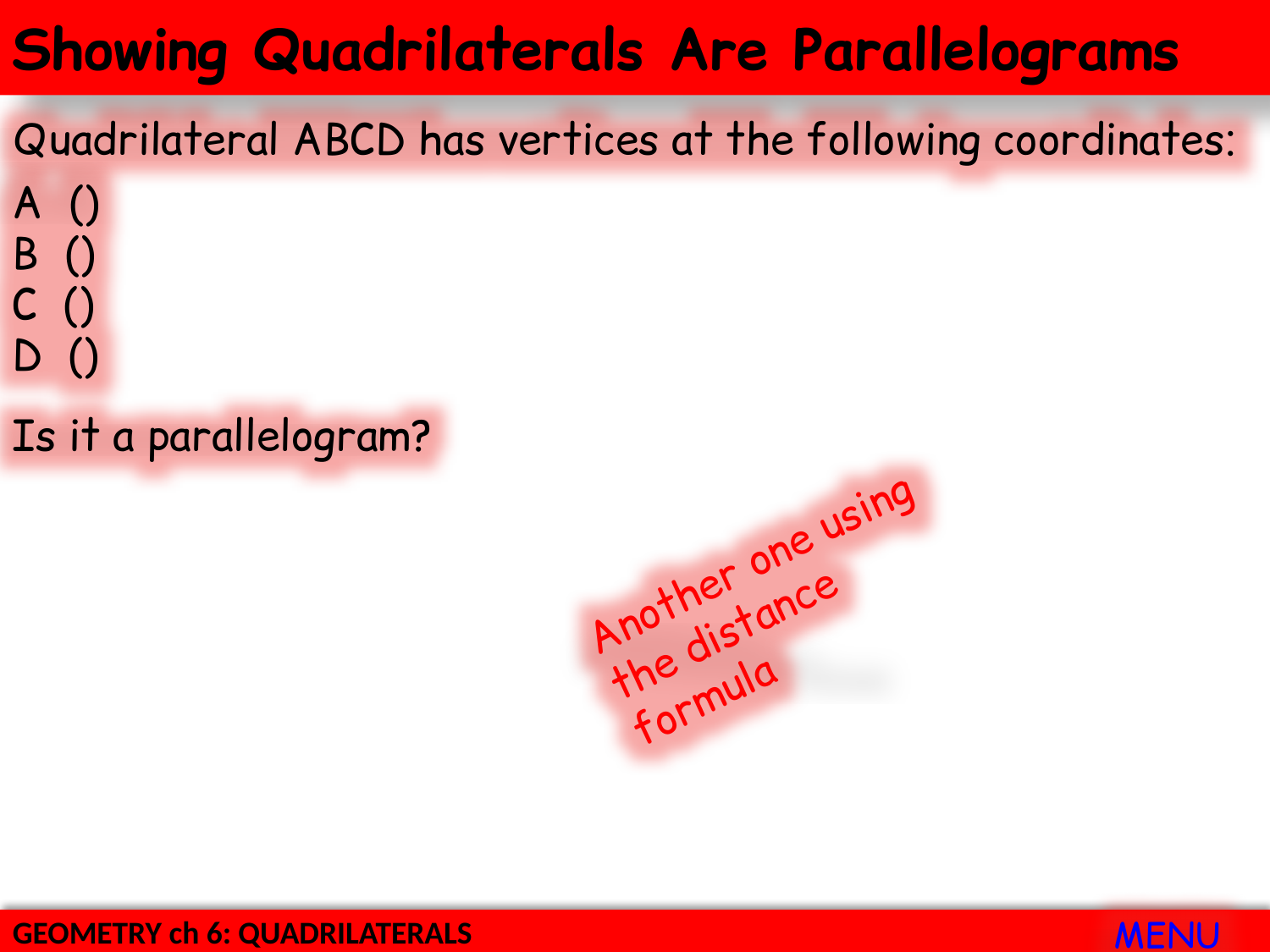

Showing Quadrilaterals Are Parallelograms
Quadrilateral ABCD has vertices at the following coordinates:
A  ()
B  ()
C  ()
D  ()
Is it a parallelogram?
Another one using the distance formula
MENU
GEOMETRY ch 6: QUADRILATERALS